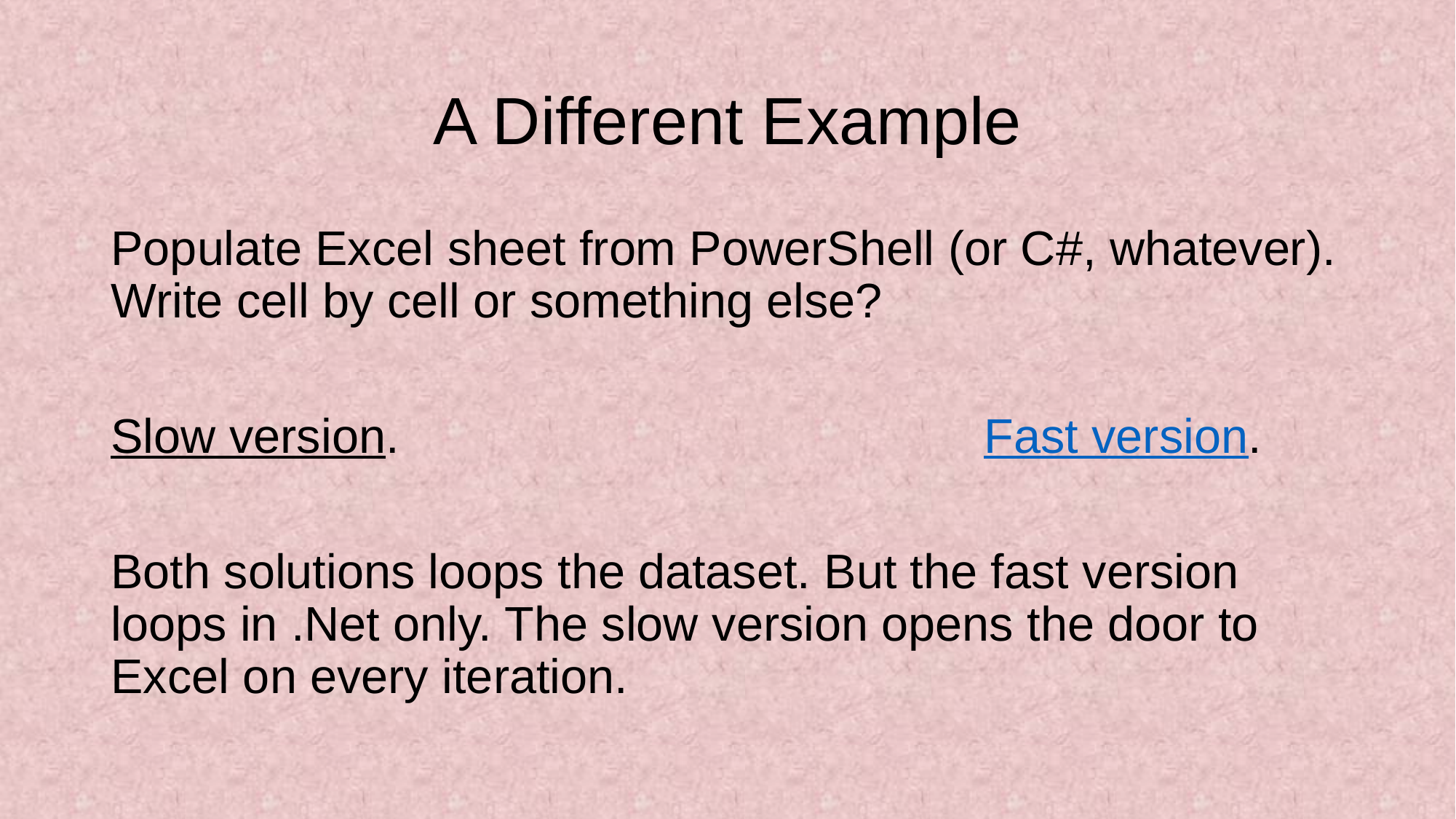

# A Different Example
Populate Excel sheet from PowerShell (or C#, whatever). Write cell by cell or something else?

Slow version.    					Fast version.

Both solutions loops the dataset. But the fast version loops in .Net only. The slow version opens the door to Excel on every iteration.